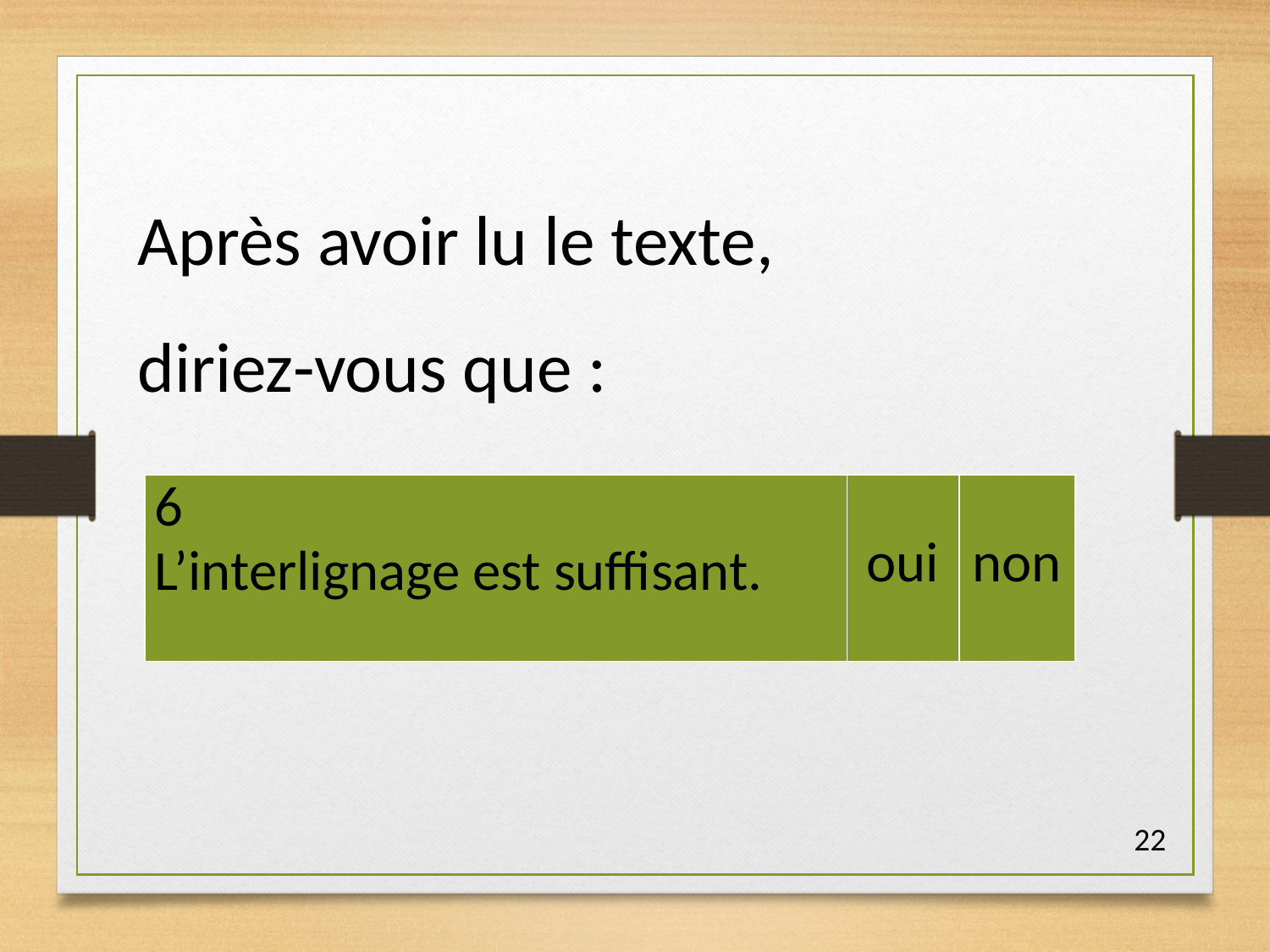

Après avoir lu le texte,
diriez-vous que :
| 6 L’interlignage est suffisant. | oui | non |
| --- | --- | --- |
22